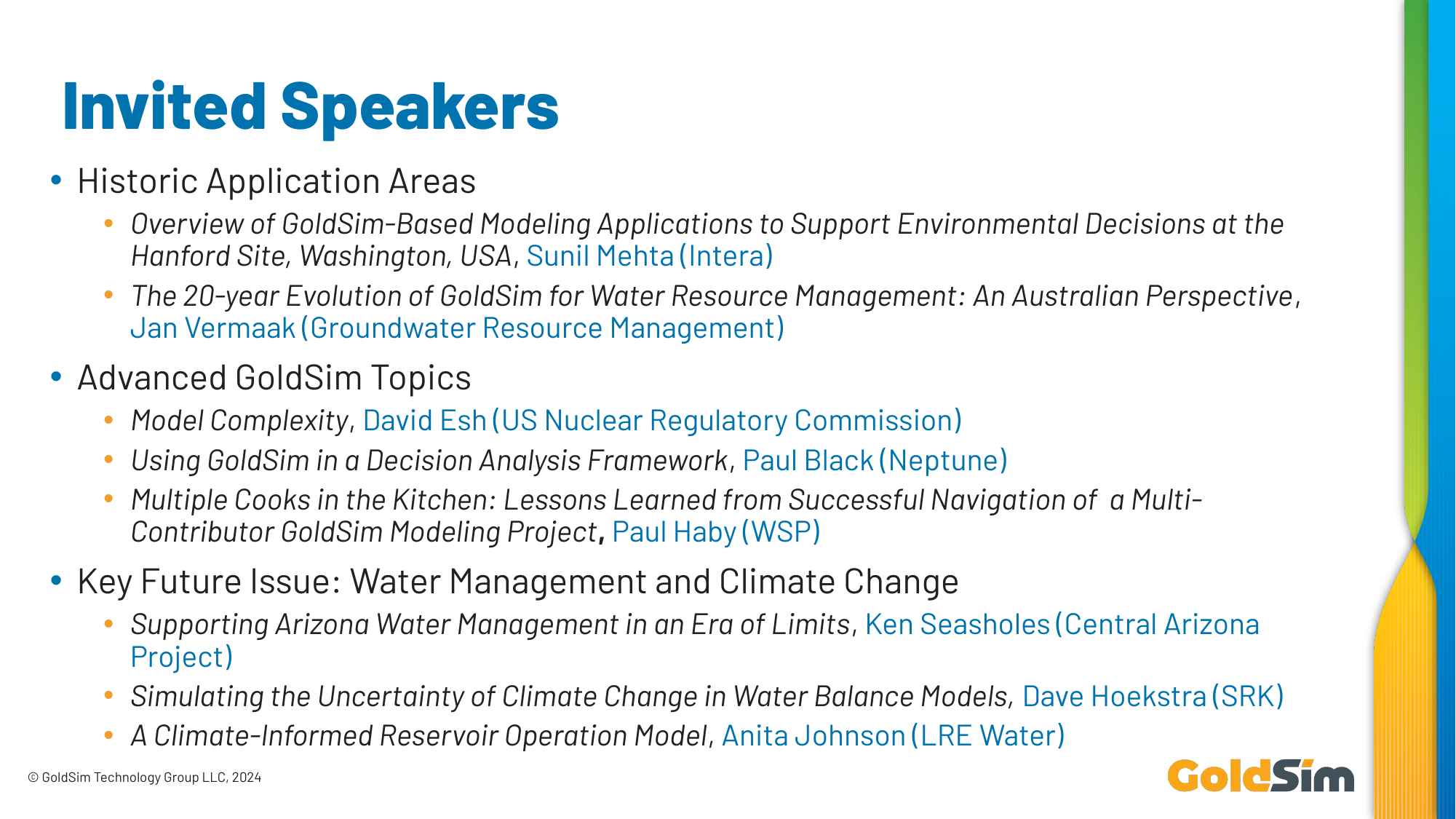

# Invited Speakers
Historic Application Areas
Overview of GoldSim-Based Modeling Applications to Support Environmental Decisions at the Hanford Site, Washington, USA, Sunil Mehta (Intera)
The 20-year Evolution of GoldSim for Water Resource Management: An Australian Perspective, Jan Vermaak (Groundwater Resource Management)
Advanced GoldSim Topics
Model Complexity, David Esh (US Nuclear Regulatory Commission)
Using GoldSim in a Decision Analysis Framework, Paul Black (Neptune)
Multiple Cooks in the Kitchen: Lessons Learned from Successful Navigation of  a Multi-Contributor GoldSim Modeling Project, Paul Haby (WSP)
Key Future Issue: Water Management and Climate Change
Supporting Arizona Water Management in an Era of Limits, Ken Seasholes (Central Arizona Project)
Simulating the Uncertainty of Climate Change in Water Balance Models, Dave Hoekstra (SRK)
A Climate-Informed Reservoir Operation Model, Anita Johnson (LRE Water)
© GoldSim Technology Group LLC, 2024